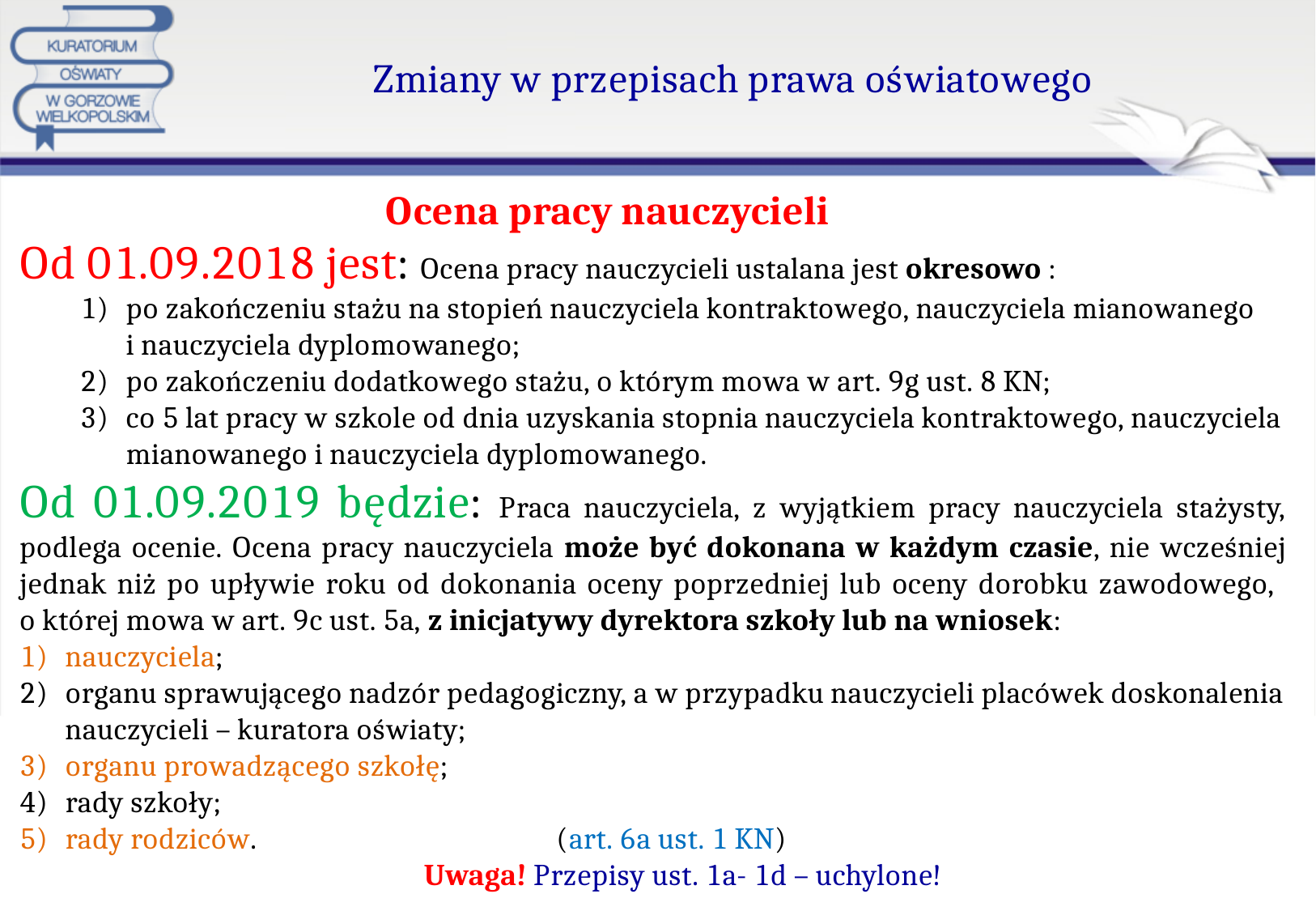

Zmiany w przepisach prawa oświatowego
Ocena pracy nauczycieli
Od 01.09.2018 jest: Ocena pracy nauczycieli ustalana jest okresowo :
po zakończeniu stażu na stopień nauczyciela kontraktowego, nauczyciela mianowanego
i nauczyciela dyplomowanego;
po zakończeniu dodatkowego stażu, o którym mowa w art. 9g ust. 8 KN;
co 5 lat pracy w szkole od dnia uzyskania stopnia nauczyciela kontraktowego, nauczyciela mianowanego i nauczyciela dyplomowanego.
Od 01.09.2019 będzie: Praca nauczyciela, z wyjątkiem pracy nauczyciela stażysty, podlega ocenie. Ocena pracy nauczyciela może być dokonana w każdym czasie, nie wcześniej jednak niż po upływie roku od dokonania oceny poprzedniej lub oceny dorobku zawodowego,
o której mowa w art. 9c ust. 5a, z inicjatywy dyrektora szkoły lub na wniosek:
nauczyciela;
organu sprawującego nadzór pedagogiczny, a w przypadku nauczycieli placówek doskonalenia nauczycieli – kuratora oświaty;
organu prowadzącego szkołę;
rady szkoły;
rady rodziców.                                             (art. 6a ust. 1 KN)
Uwaga! Przepisy ust. 1a- 1d – uchylone!